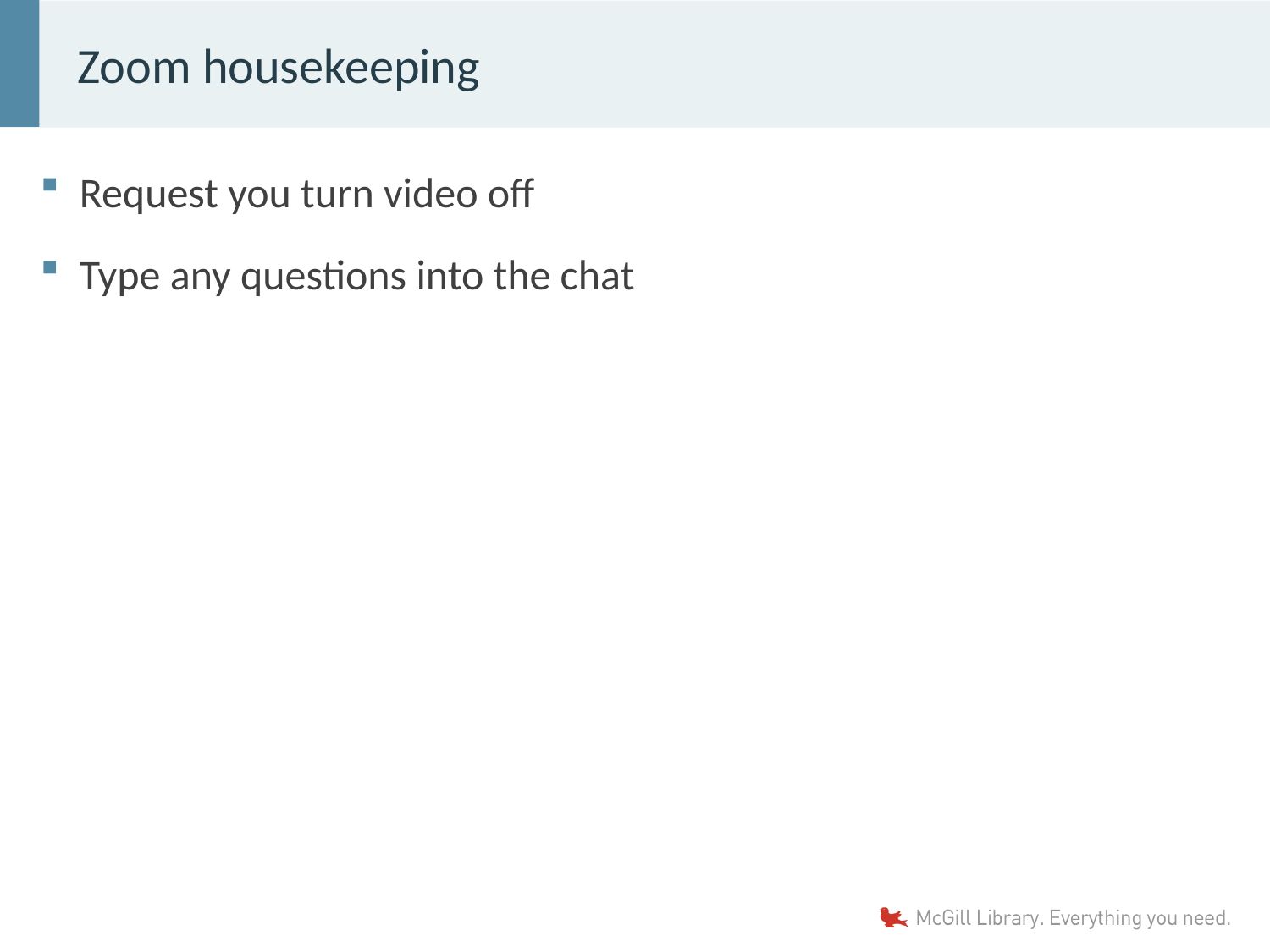

# Zoom housekeeping
Request you turn video off
Type any questions into the chat